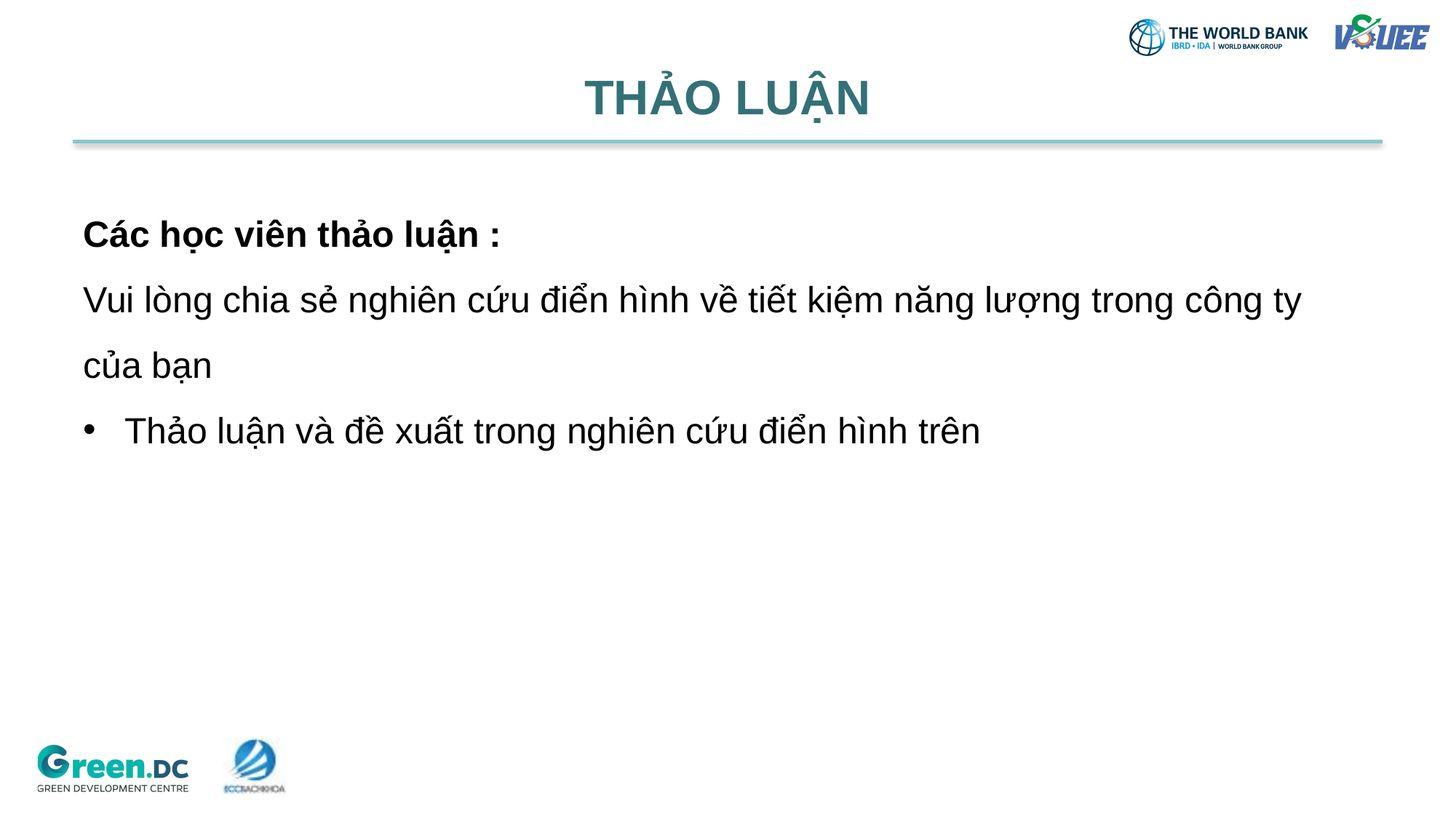

# THẢO LUẬN
Các học viên thảo luận :
Vui lòng chia sẻ nghiên cứu điển hình về tiết kiệm năng lượng trong công ty của bạn
Thảo luận và đề xuất trong nghiên cứu điển hình trên